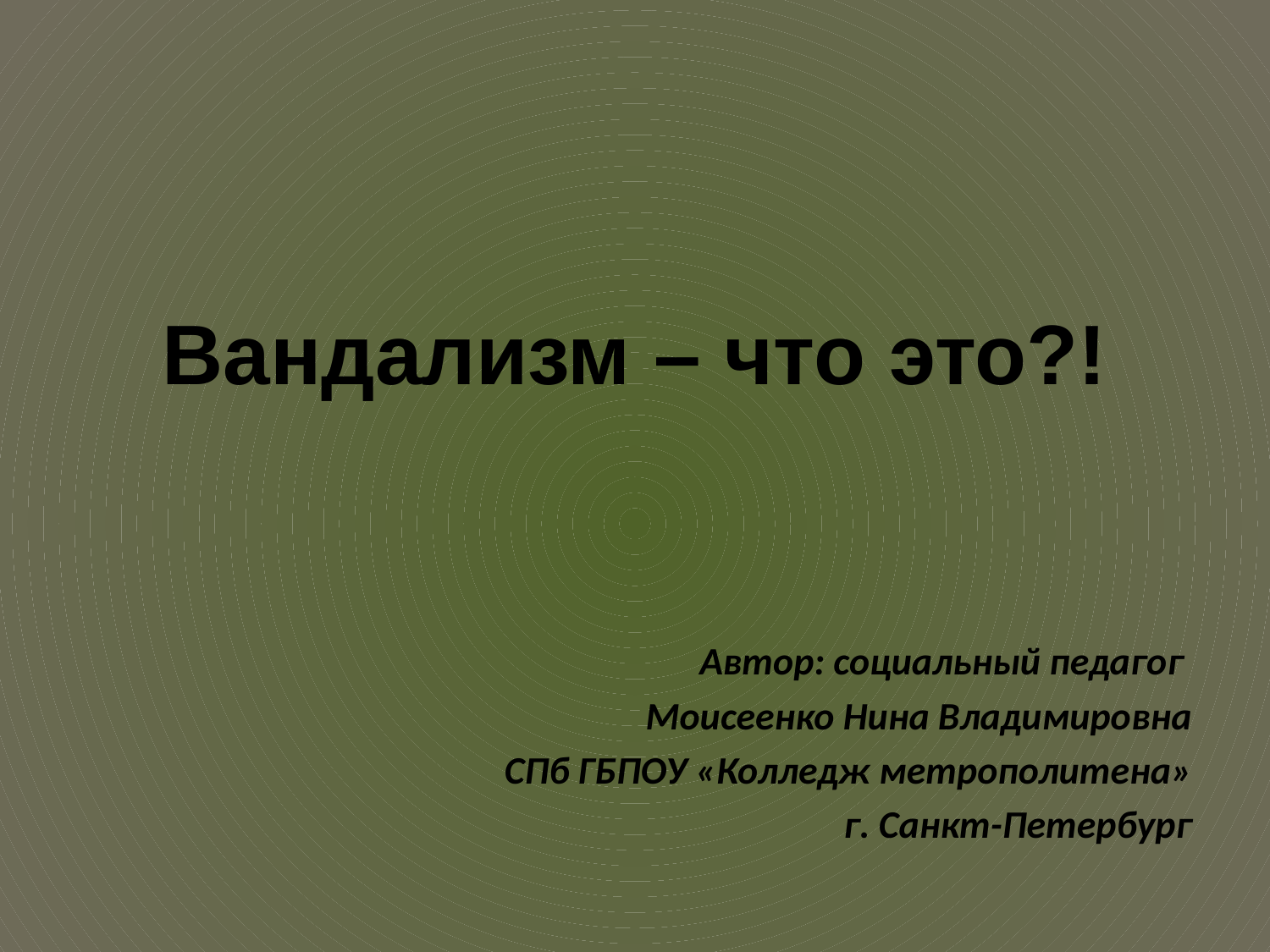

# Вандализм – что это?!

Автор: социальный педагог
Моисеенко Нина Владимировна
СПб ГБПОУ «Колледж метрополитена»
г. Санкт-Петербург